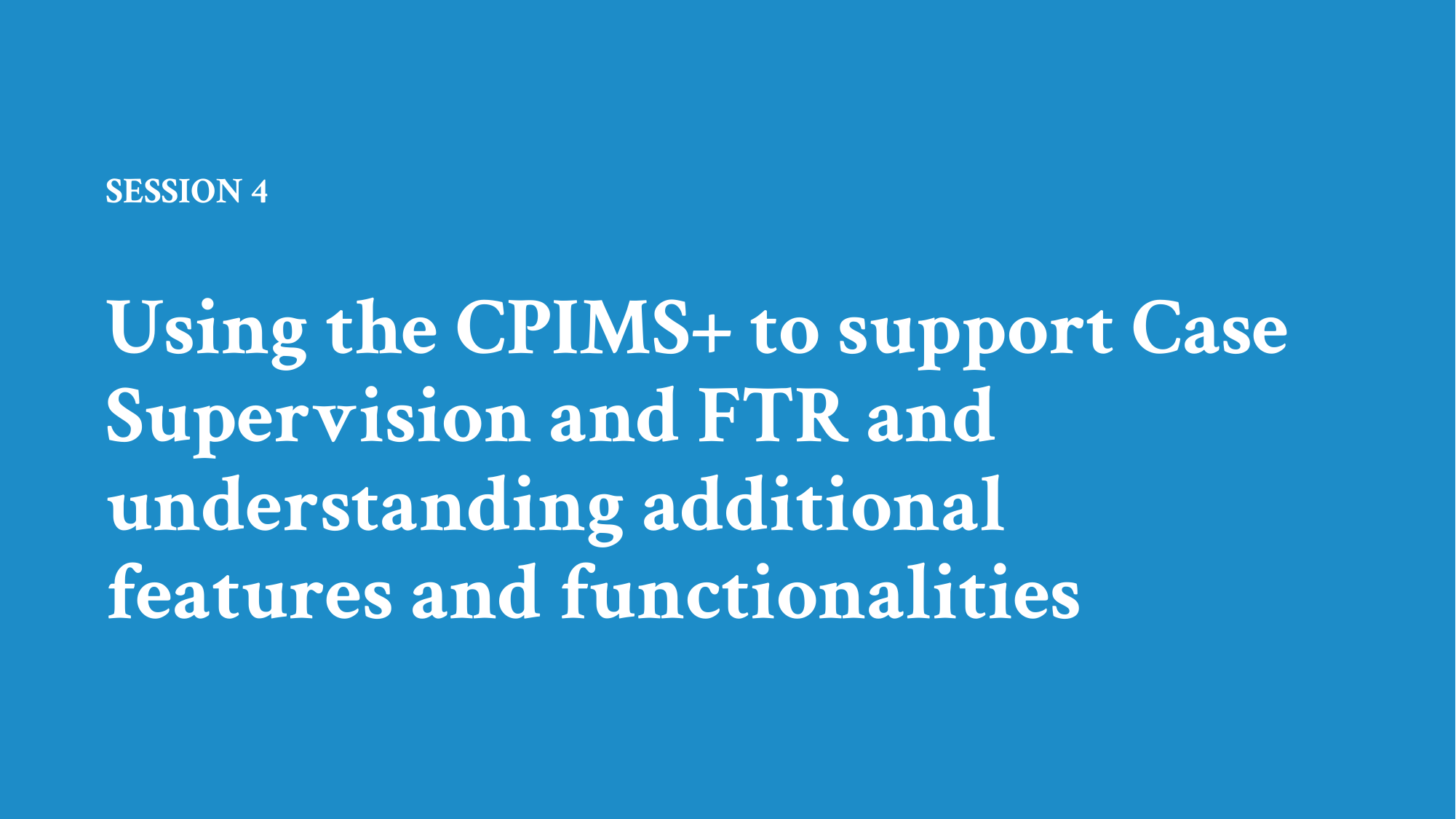

SESSION 4
Using the CPIMS+ to support Case Supervision and FTR and understanding additional features and functionalities